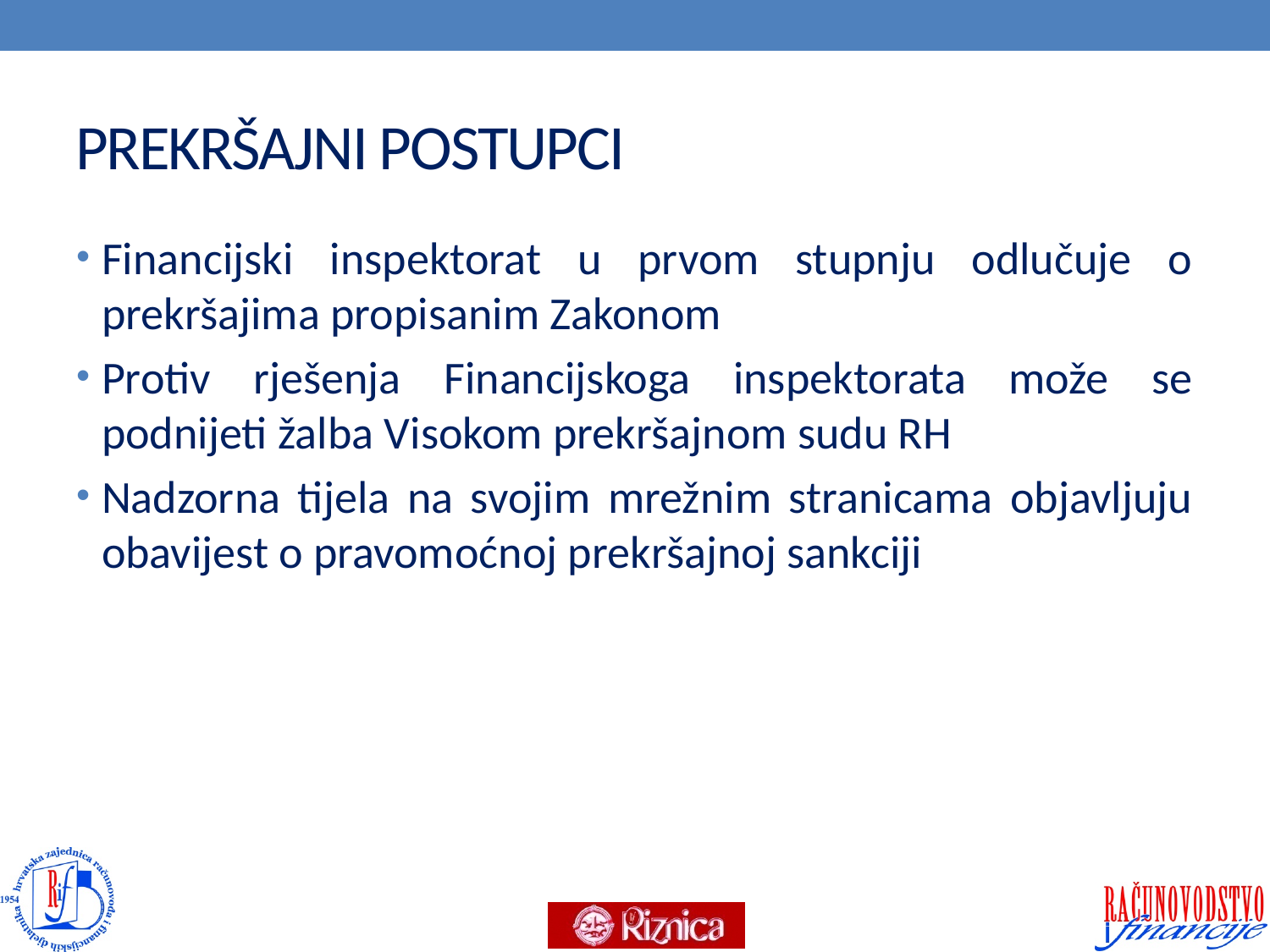

# PREKRŠAJNI POSTUPCI
Financijski inspektorat u prvom stupnju odlučuje o prekršajima propisanim Zakonom
Protiv rješenja Financijskoga inspektorata može se podnijeti žalba Visokom prekršajnom sudu RH
Nadzorna tijela na svojim mrežnim stranicama objavljuju obavijest o pravomoćnoj prekršajnoj sankciji